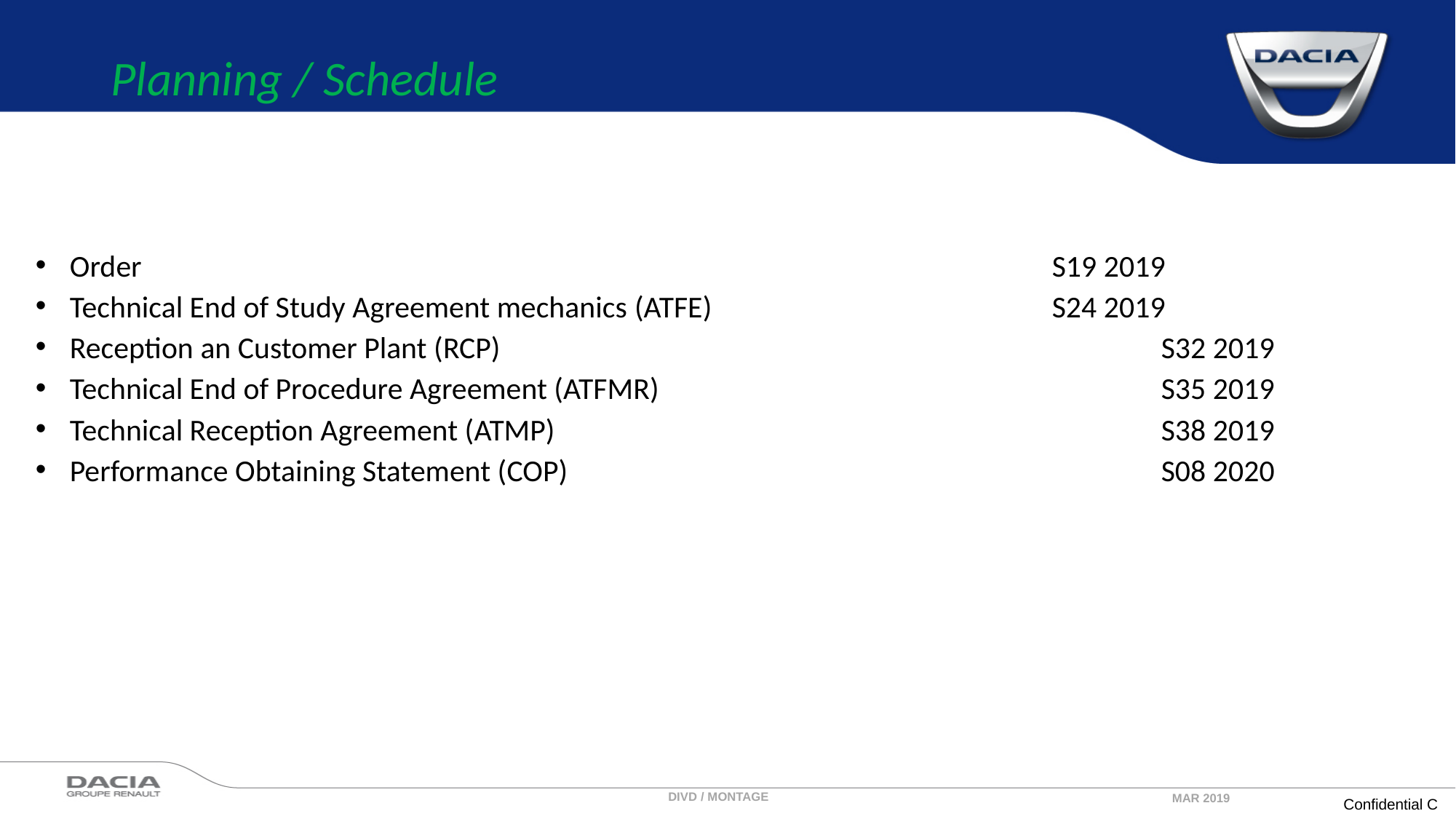

# Planning / Schedule
Order 									S19 2019
Technical End of Study Agreement mechanics (ATFE)				S24 2019
Reception an Customer Plant (RCP) 				 		S32 2019
Technical End of Procedure Agreement (ATFMR) 					S35 2019
Technical Reception Agreement (ATMP)					        	S38 2019
Performance Obtaining Statement (COP)						S08 2020